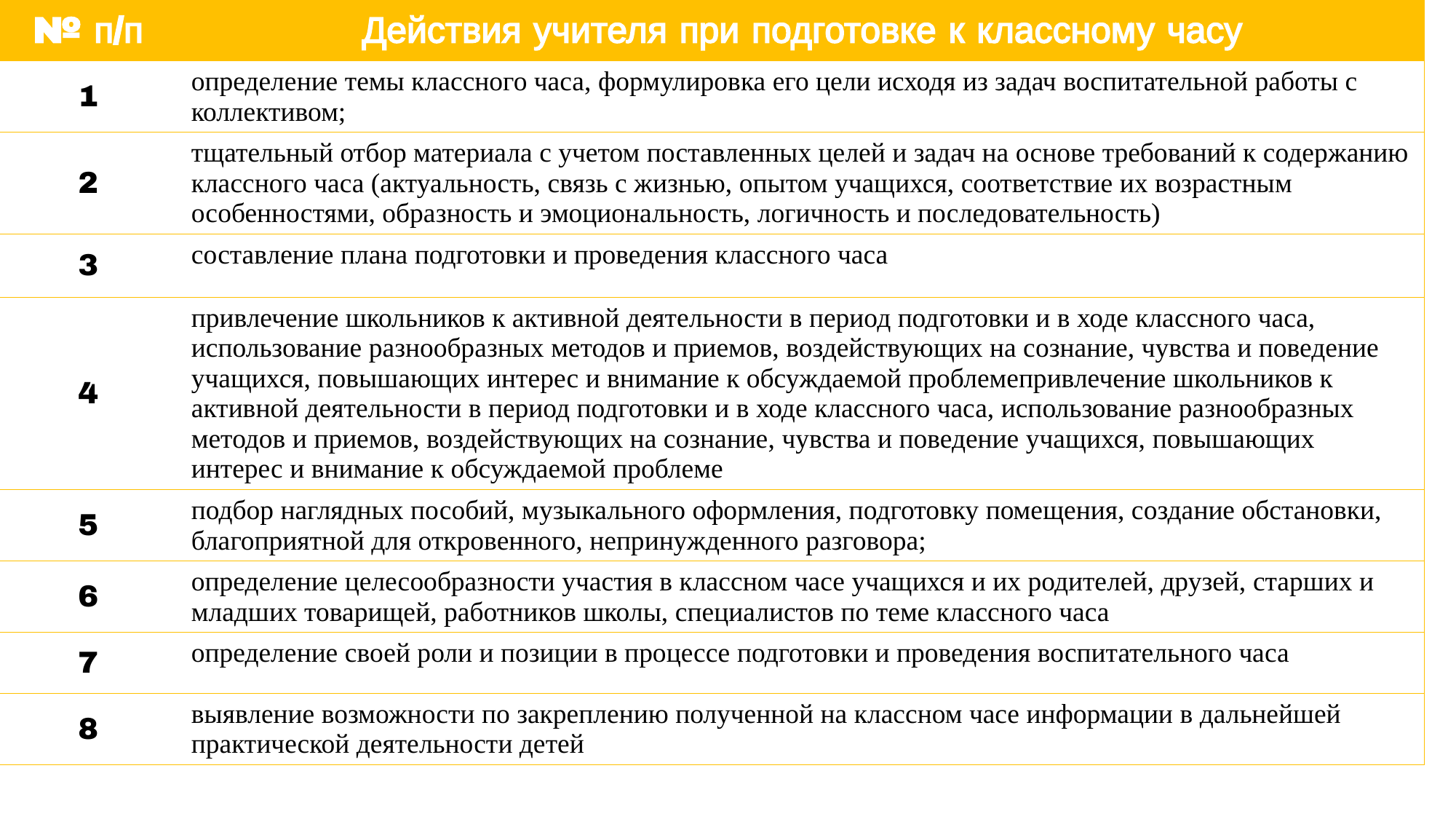

| № п/п | Действия учителя при подготовке к классному часу |
| --- | --- |
| 1 | определение темы классного часа, формулировка его цели исходя из задач воспитательной работы с коллективом; |
| 2 | тщательный отбор материала с учетом поставленных целей и задач на основе требований к содержанию классного часа (актуальность, связь с жизнью, опытом учащихся, соответствие их возрастным особенностями, образность и эмоциональность, логичность и последовательность) |
| 3 | составление плана подготовки и проведения классного часа |
| 4 | привлечение школьников к активной деятельности в период подготовки и в ходе классного часа, использование разнообразных методов и приемов, воздействующих на сознание, чувства и поведение учащихся, повышающих интерес и внимание к обсуждаемой проблемепривлечение школьников к активной деятельности в период подготовки и в ходе классного часа, использование разнообразных методов и приемов, воздействующих на сознание, чувства и поведение учащихся, повышающих интерес и внимание к обсуждаемой проблеме |
| 5 | подбор наглядных пособий, музыкального оформления, подготовку помещения, создание обстановки, благоприятной для откровенного, непринужденного разговора; |
| 6 | определение целесообразности участия в классном часе учащихся и их родителей, друзей, старших и младших товарищей, работников школы, специалистов по теме классного часа |
| 7 | определение своей роли и позиции в процессе подготовки и проведения воспитательного часа |
| 8 | выявление возможности по закреплению полученной на классном часе информации в дальнейшей практической деятельности детей |